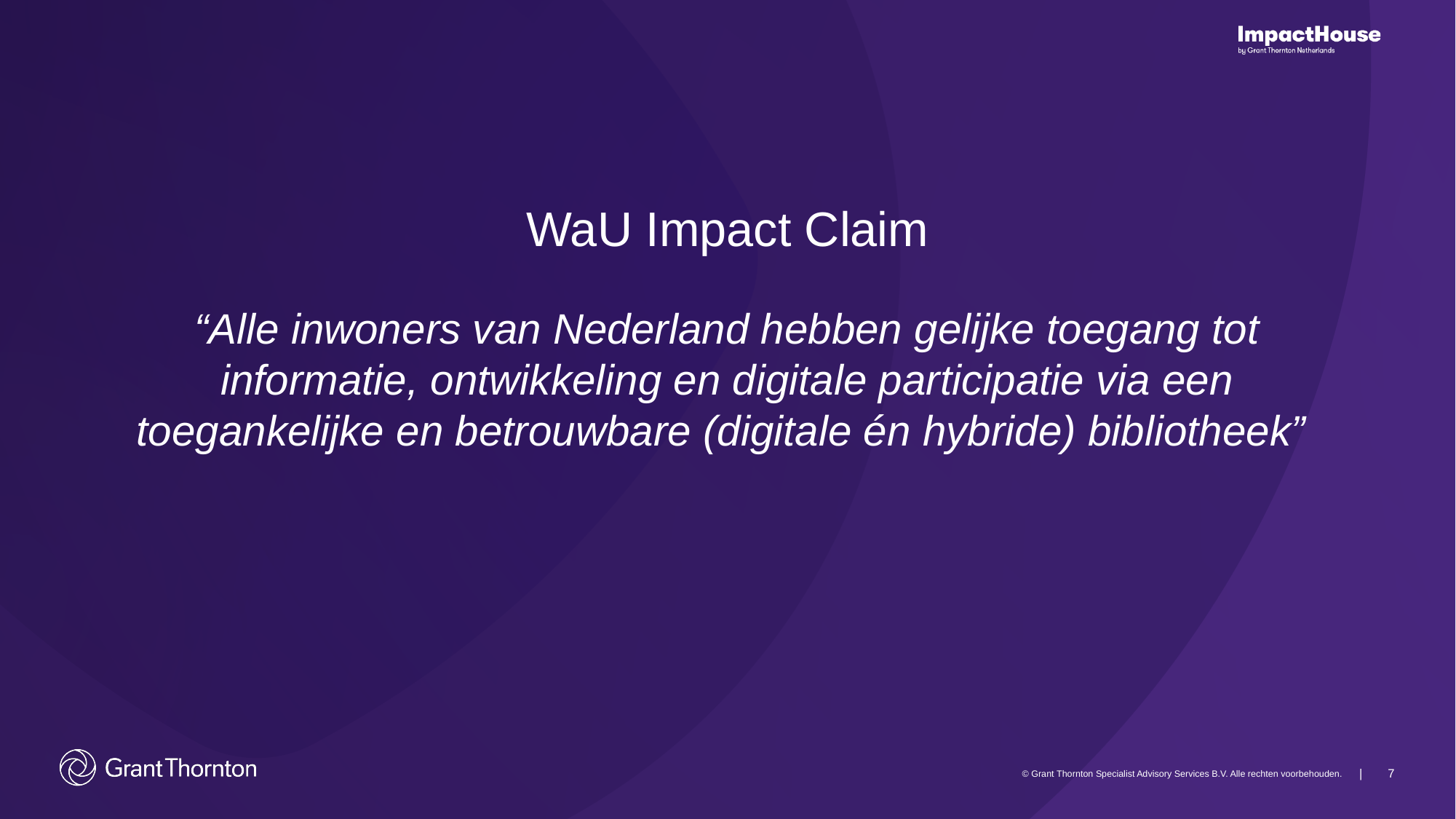

WaU Impact Claim
“Alle inwoners van Nederland hebben gelijke toegang tot informatie, ontwikkeling en digitale participatie via een toegankelijke en betrouwbare (digitale én hybride) bibliotheek”
7